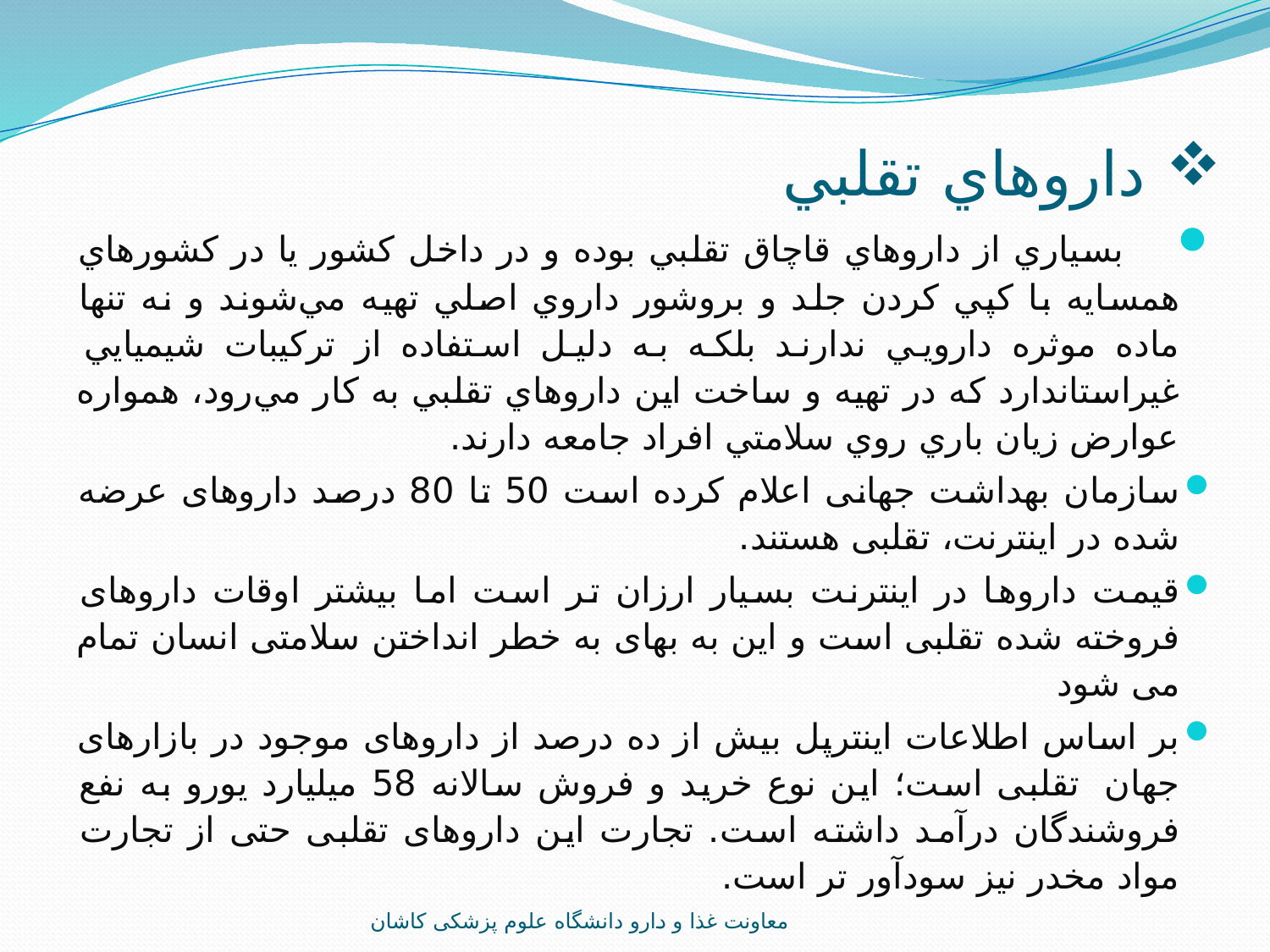

# داروهاي تقلبي
    بسياري از داروهاي قاچاق تقلبي بوده و در داخل كشور يا در كشورهاي همسايه با كپي كردن جلد و بروشور داروي اصلي تهيه مي‌شوند و نه تنها ماده موثره دارويي ندارند بلكه به دليل استفاده از تركيبات شيميايي غيراستاندارد كه در تهيه و ساخت اين داروهاي تقلبي به كار مي‌رود، همواره عوارض زيان باري روي سلامتي افراد جامعه دارند.
سازمان بهداشت جهانی اعلام کرده است 50 تا 80 درصد داروهای عرضه شده در اینترنت، تقلبی هستند.
قیمت داروها در اینترنت بسیار ارزان تر است اما بیشتر اوقات داروهای فروخته شده تقلبی است و این به بهای به خطر انداختن سلامتی انسان تمام می شود
بر اساس اطلاعات اینترپل بیش از ده درصد از داروهای موجود در بازارهای جهان  تقلبی است؛ این نوع خرید و فروش سالانه 58 میلیارد یورو به نفع فروشندگان درآمد داشته است. تجارت این داروهای تقلبی حتی از تجارت مواد مخدر نیز سودآور تر است.

معاونت غذا و دارو دانشگاه علوم پزشکی کاشان